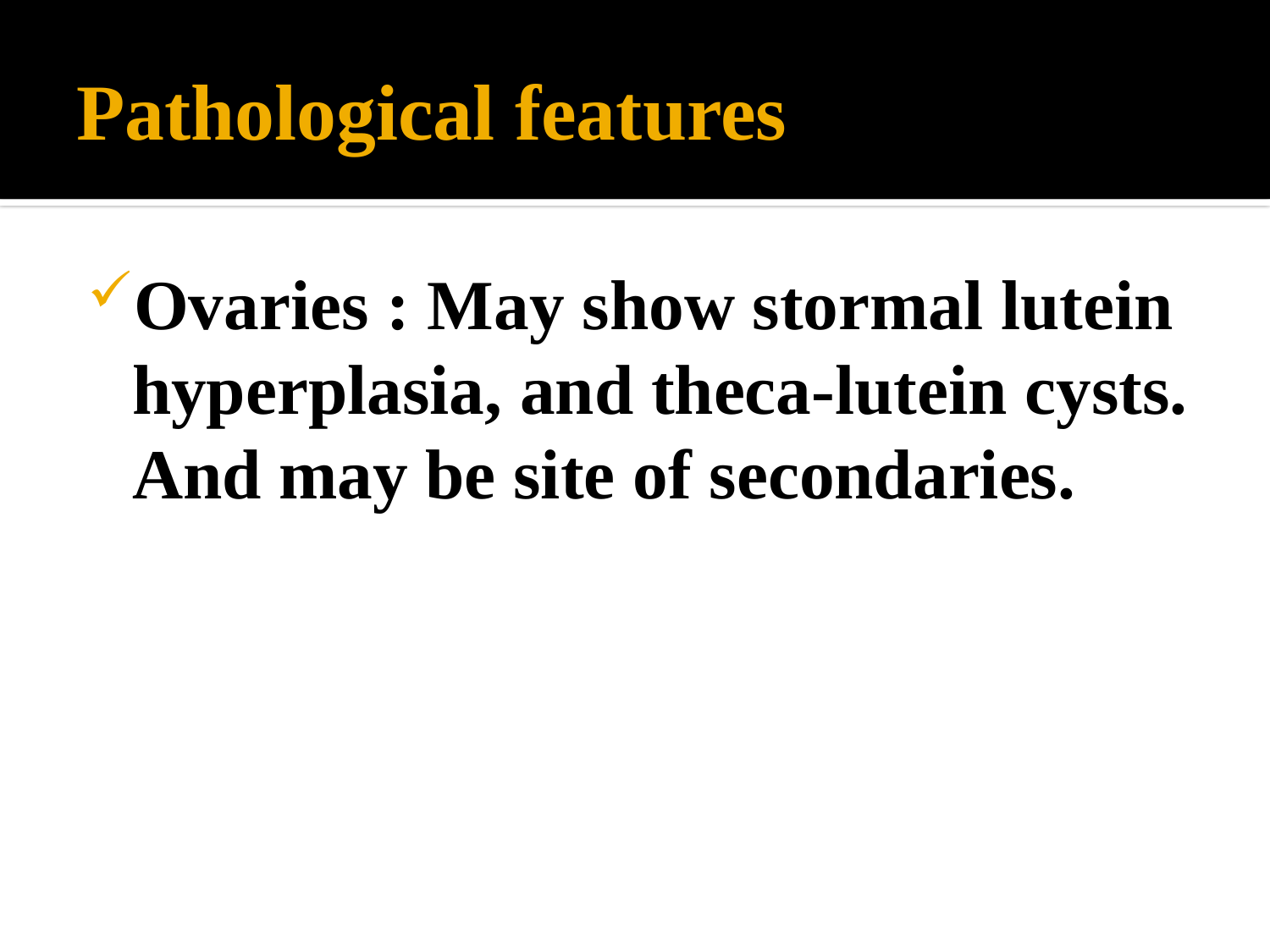

# Pathological features
Ovaries : May show stormal lutein hyperplasia, and theca-lutein cysts. And may be site of secondaries.